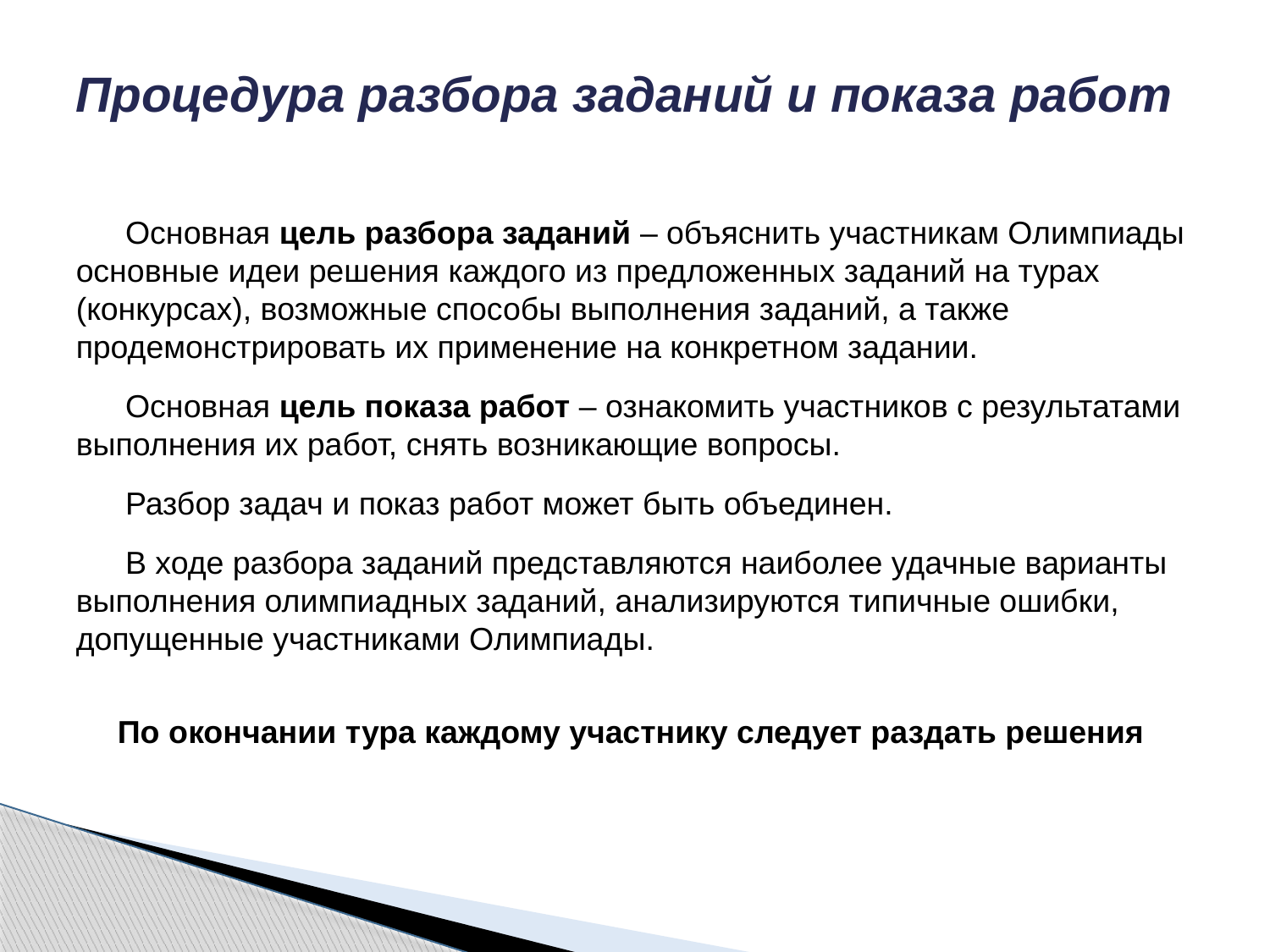

# Процедура разбора заданий и показа работ
Основная цель разбора заданий – объяснить участникам Олимпиады основные идеи решения каждого из предложенных заданий на турах (конкурсах), возможные способы выполнения заданий, а также продемонстрировать их применение на конкретном задании.
Основная цель показа работ – ознакомить участников с результатами выполнения их работ, снять возникающие вопросы.
Разбор задач и показ работ может быть объединен.
В ходе разбора заданий представляются наиболее удачные варианты выполнения олимпиадных заданий, анализируются типичные ошибки, допущенные участниками Олимпиады.
По окончании тура каждому участнику следует раздать решения